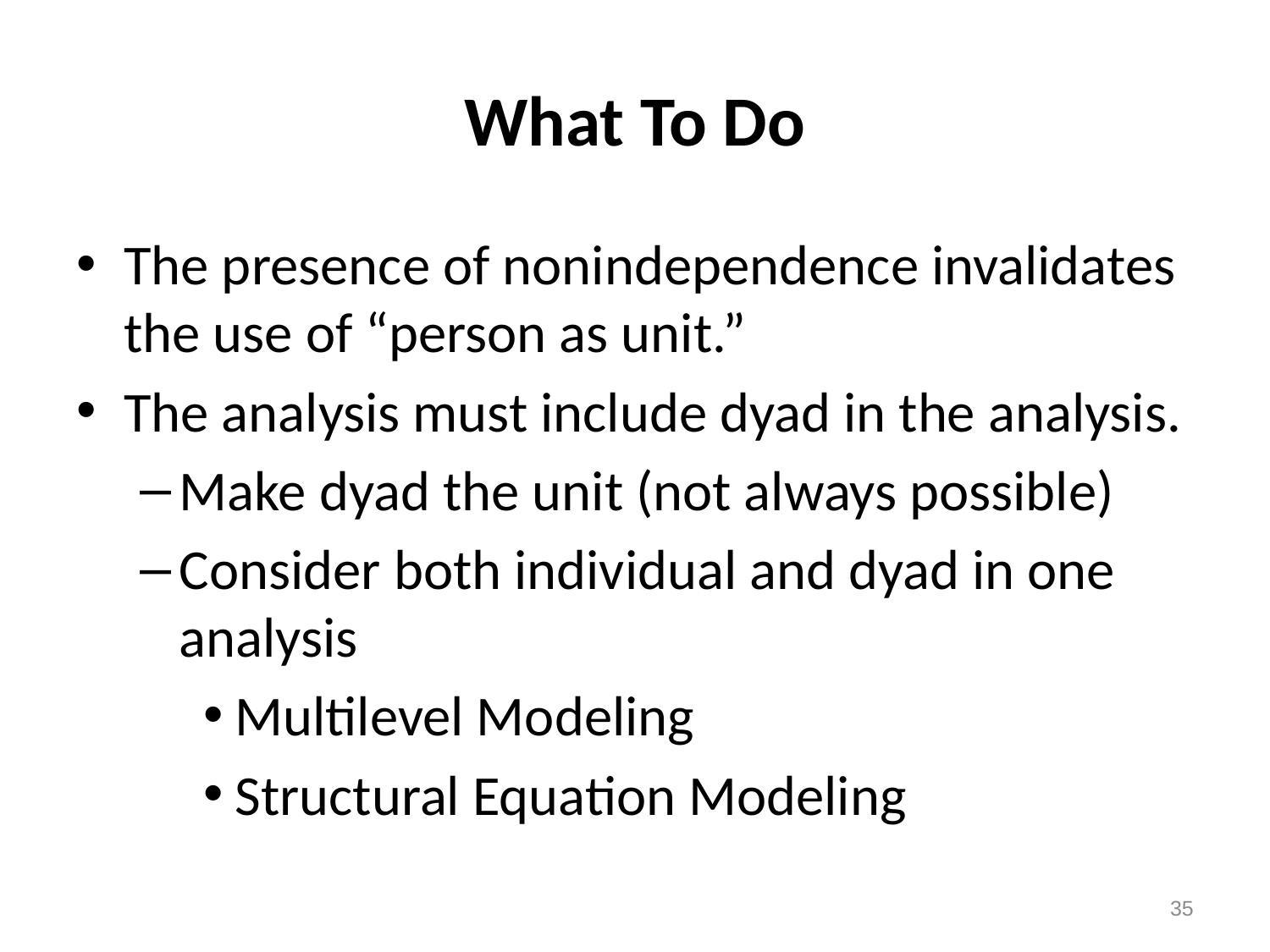

# What To Do
The presence of nonindependence invalidates the use of “person as unit.”
The analysis must include dyad in the analysis.
Make dyad the unit (not always possible)
Consider both individual and dyad in one analysis
Multilevel Modeling
Structural Equation Modeling

35